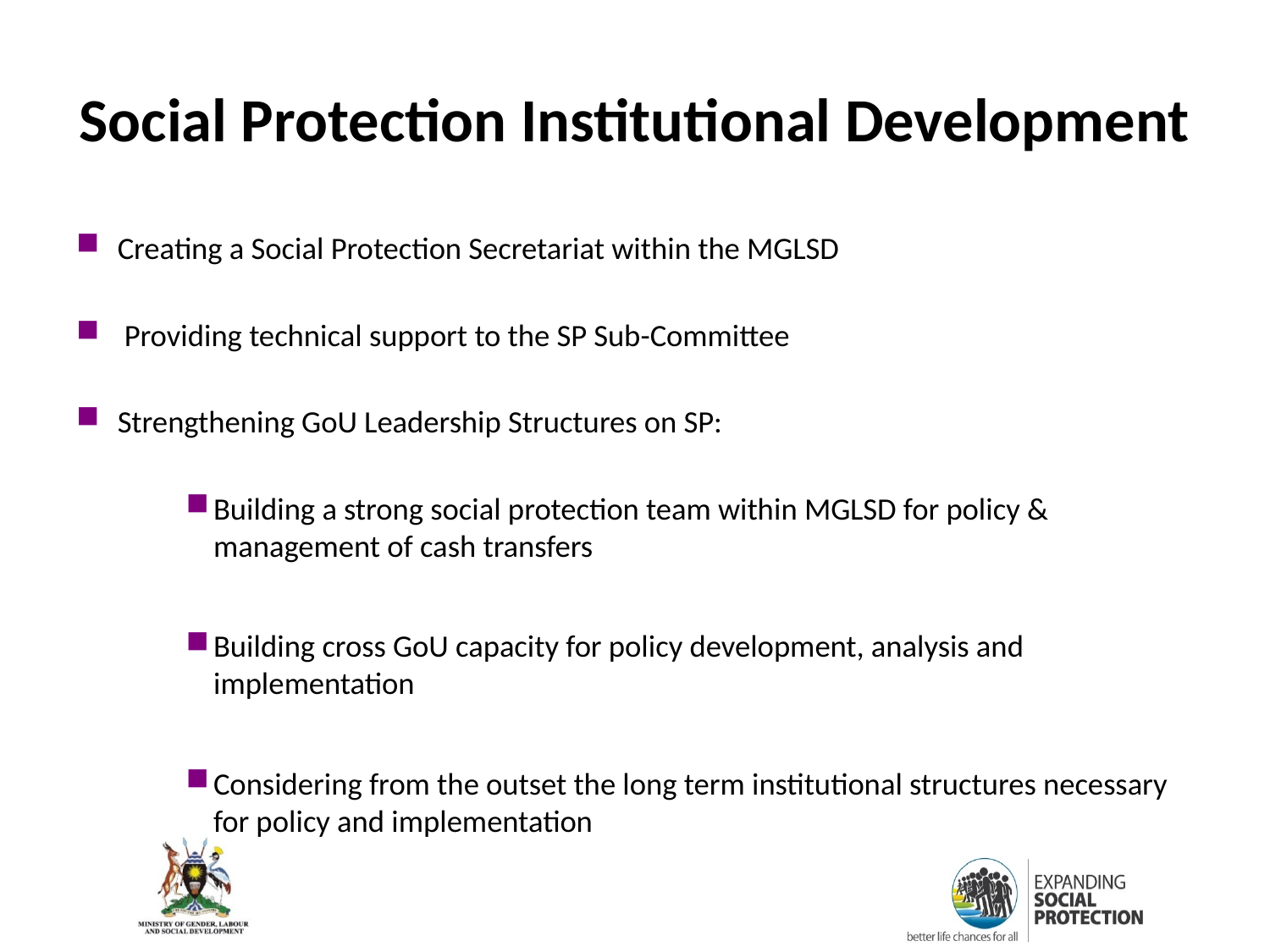

# Social Protection Institutional Development
Creating a Social Protection Secretariat within the MGLSD

 Providing technical support to the SP Sub-Committee

Strengthening GoU Leadership Structures on SP:

Building a strong social protection team within MGLSD for policy & management of cash transfers

Building cross GoU capacity for policy development, analysis and implementation

Considering from the outset the long term institutional structures necessary for policy and implementation